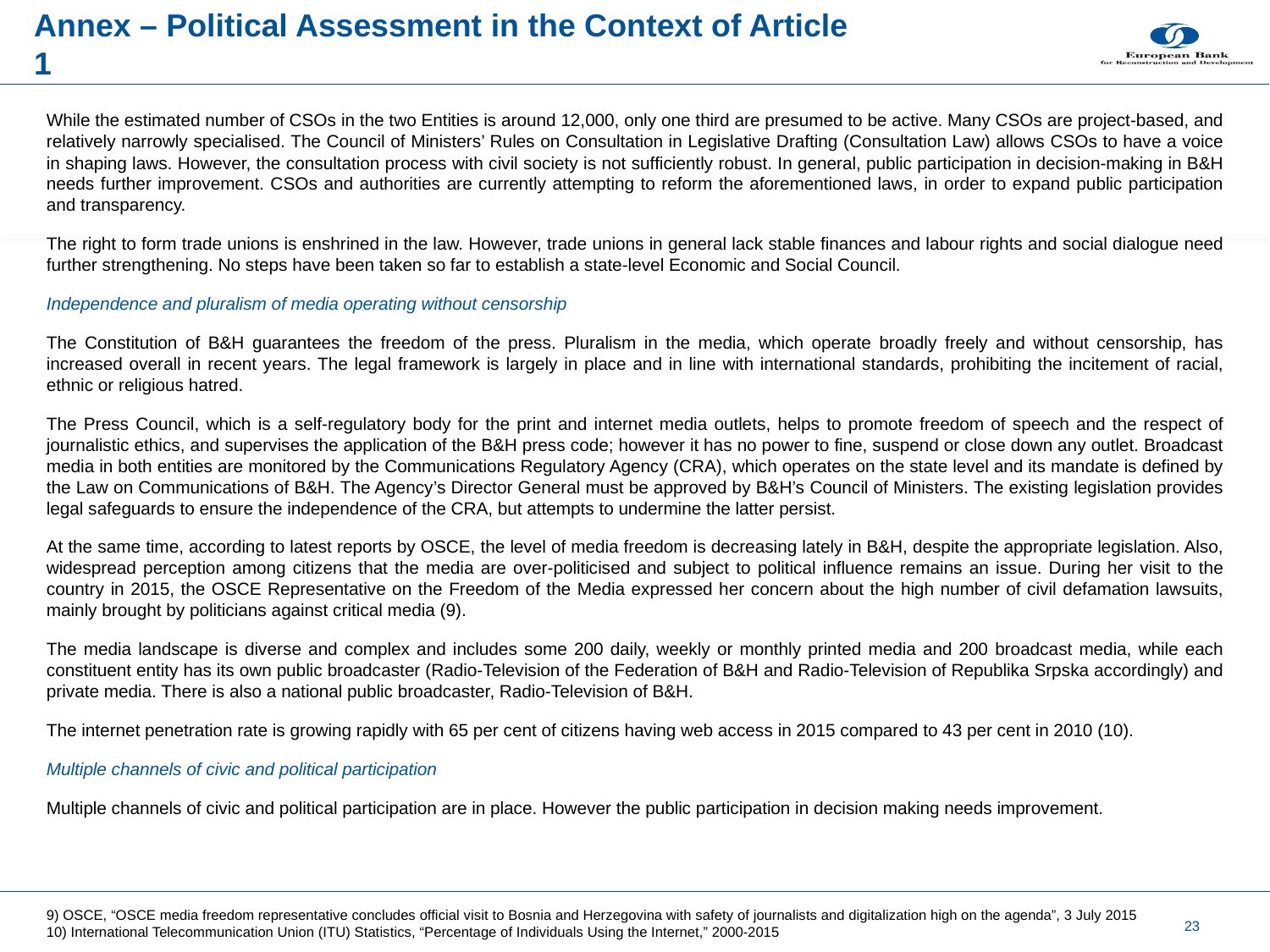

# Annex – Political Assessment in the Context of Article 1
While the estimated number of CSOs in the two Entities is around 12,000, only one third are presumed to be active. Many CSOs are project-based, and relatively narrowly specialised. The Council of Ministers’ Rules on Consultation in Legislative Drafting (Consultation Law) allows CSOs to have a voice in shaping laws. However, the consultation process with civil society is not sufficiently robust. In general, public participation in decision-making in B&H needs further improvement. CSOs and authorities are currently attempting to reform the aforementioned laws, in order to expand public participation and transparency.
The right to form trade unions is enshrined in the law. However, trade unions in general lack stable finances and labour rights and social dialogue need further strengthening. No steps have been taken so far to establish a state-level Economic and Social Council.
Independence and pluralism of media operating without censorship
The Constitution of B&H guarantees the freedom of the press. Pluralism in the media, which operate broadly freely and without censorship, has increased overall in recent years. The legal framework is largely in place and in line with international standards, prohibiting the incitement of racial, ethnic or religious hatred.
The Press Council, which is a self-regulatory body for the print and internet media outlets, helps to promote freedom of speech and the respect of journalistic ethics, and supervises the application of the B&H press code; however it has no power to fine, suspend or close down any outlet. Broadcast media in both entities are monitored by the Communications Regulatory Agency (CRA), which operates on the state level and its mandate is defined by the Law on Communications of B&H. The Agency’s Director General must be approved by B&H’s Council of Ministers. The existing legislation provides legal safeguards to ensure the independence of the CRA, but attempts to undermine the latter persist.
At the same time, according to latest reports by OSCE, the level of media freedom is decreasing lately in B&H, despite the appropriate legislation. Also, widespread perception among citizens that the media are over-politicised and subject to political influence remains an issue. During her visit to the country in 2015, the OSCE Representative on the Freedom of the Media expressed her concern about the high number of civil defamation lawsuits, mainly brought by politicians against critical media (9).
The media landscape is diverse and complex and includes some 200 daily, weekly or monthly printed media and 200 broadcast media, while each constituent entity has its own public broadcaster (Radio-Television of the Federation of B&H and Radio-Television of Republika Srpska accordingly) and private media. There is also a national public broadcaster, Radio-Television of B&H.
The internet penetration rate is growing rapidly with 65 per cent of citizens having web access in 2015 compared to 43 per cent in 2010 (10).
Multiple channels of civic and political participation
Multiple channels of civic and political participation are in place. However the public participation in decision making needs improvement.
23
9) OSCE, “OSCE media freedom representative concludes official visit to Bosnia and Herzegovina with safety of journalists and digitalization high on the agenda”, 3 July 2015
10) International Telecommunication Union (ITU) Statistics, “Percentage of Individuals Using the Internet,” 2000-2015